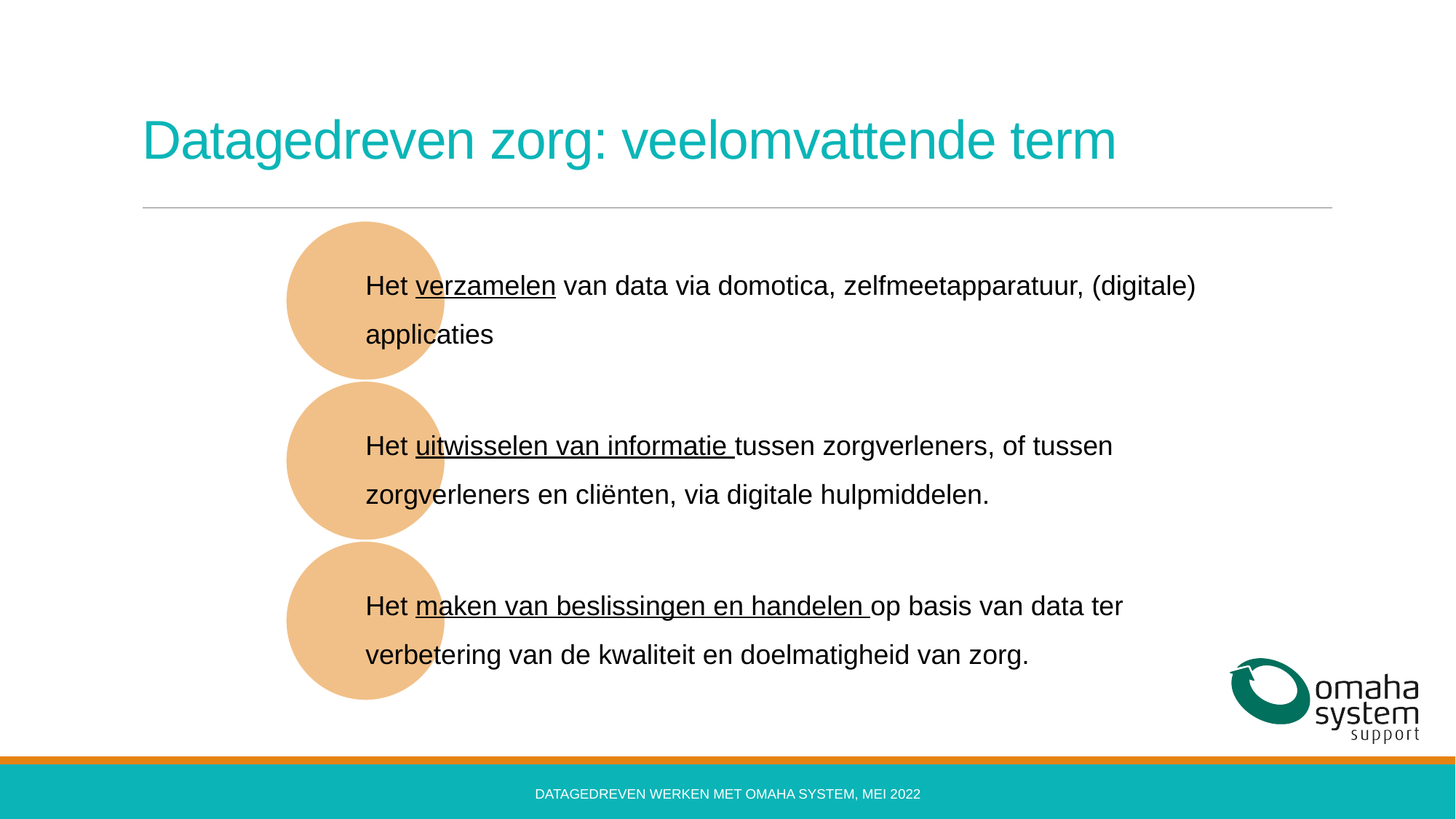

# Datagedreven zorg: veelomvattende term
Het verzamelen van data via domotica, zelfmeetapparatuur, (digitale) applicaties
Het uitwisselen van informatie tussen zorgverleners, of tussen zorgverleners en cliënten, via digitale hulpmiddelen.
Het maken van beslissingen en handelen op basis van data ter verbetering van de kwaliteit en doelmatigheid van zorg.
Datagedreven werken met Omaha System, mei 2022